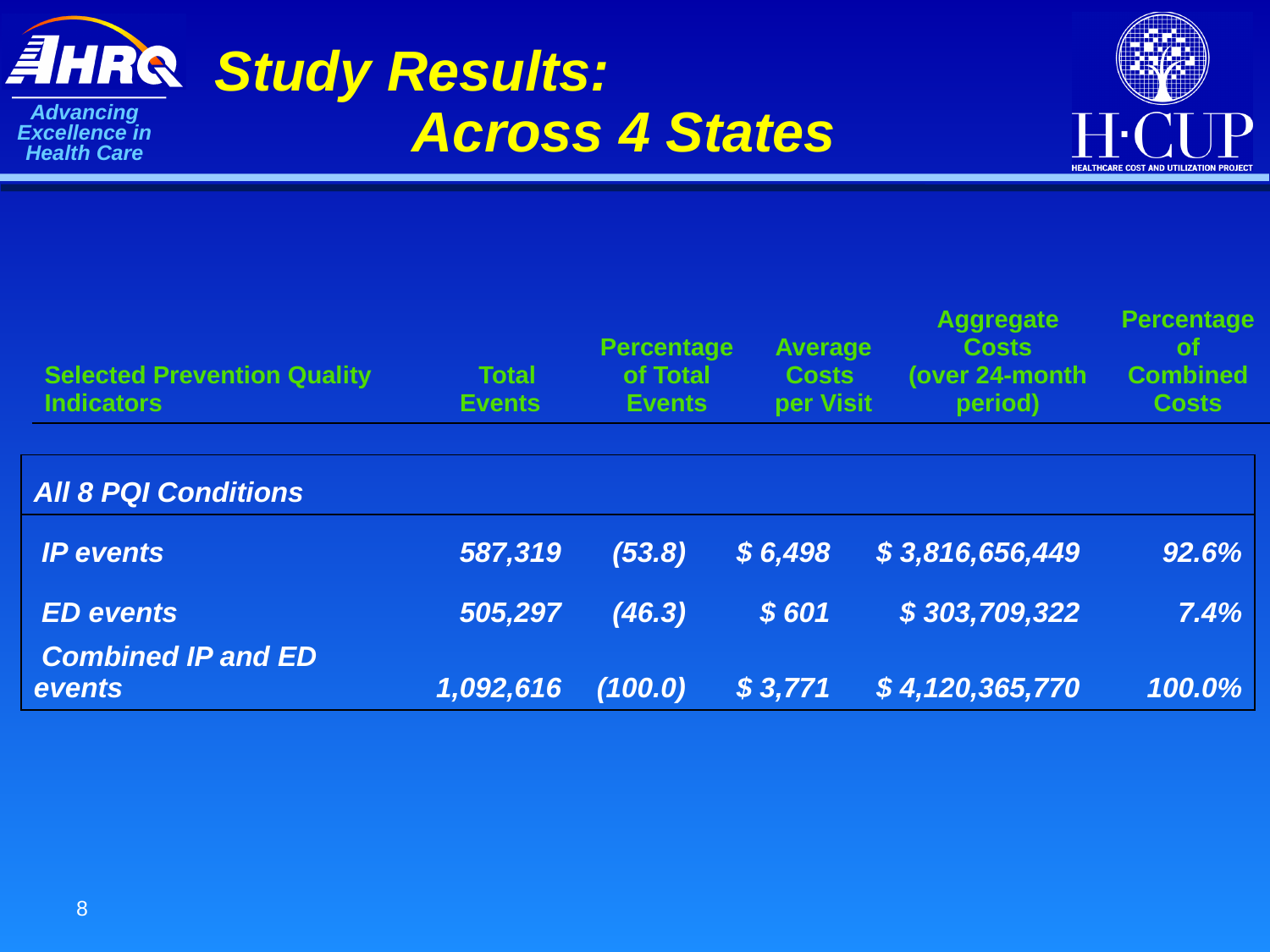

# Study Results:                            Across 4 States
| Selected Prevention Quality Indicators | Total Events | Percentage of Total Events | Average Costs per Visit | Aggregate Costs (over 24-month period) | Percentage of Combined Costs |
| --- | --- | --- | --- | --- | --- |
| All 8 PQI Conditions |  |  |  |  |  |  |
| --- | --- | --- | --- | --- | --- | --- |
| IP events | 587,319 | (53.8) | $ 6,498 | $ 3,816,656,449 | 92.6% |  |
| ED events | 505,297 | (46.3) | $ 601 | $ 303,709,322 | 7.4% |  |
| Combined IP and ED events | 1,092,616 | (100.0) | $ 3,771 | $ 4,120,365,770 | 100.0% |  |
8